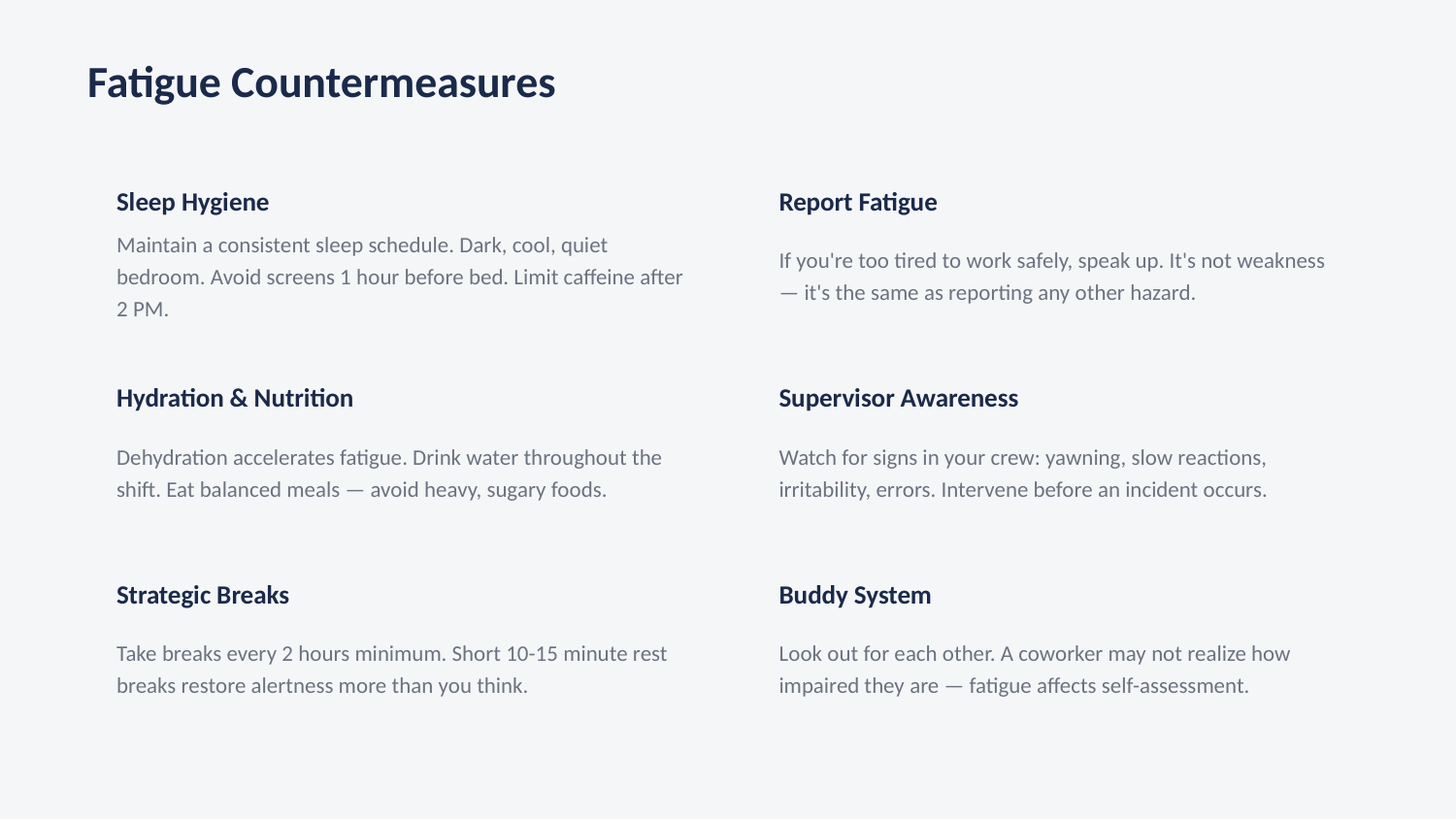

Fatigue Countermeasures

Sleep Hygiene
Report Fatigue
Maintain a consistent sleep schedule. Dark, cool, quiet bedroom. Avoid screens 1 hour before bed. Limit caffeine after 2 PM.
If you're too tired to work safely, speak up. It's not weakness — it's the same as reporting any other hazard.

Hydration & Nutrition
Supervisor Awareness
Dehydration accelerates fatigue. Drink water throughout the shift. Eat balanced meals — avoid heavy, sugary foods.
Watch for signs in your crew: yawning, slow reactions, irritability, errors. Intervene before an incident occurs.

Strategic Breaks
Buddy System
Take breaks every 2 hours minimum. Short 10-15 minute rest breaks restore alertness more than you think.
Look out for each other. A coworker may not realize how impaired they are — fatigue affects self-assessment.